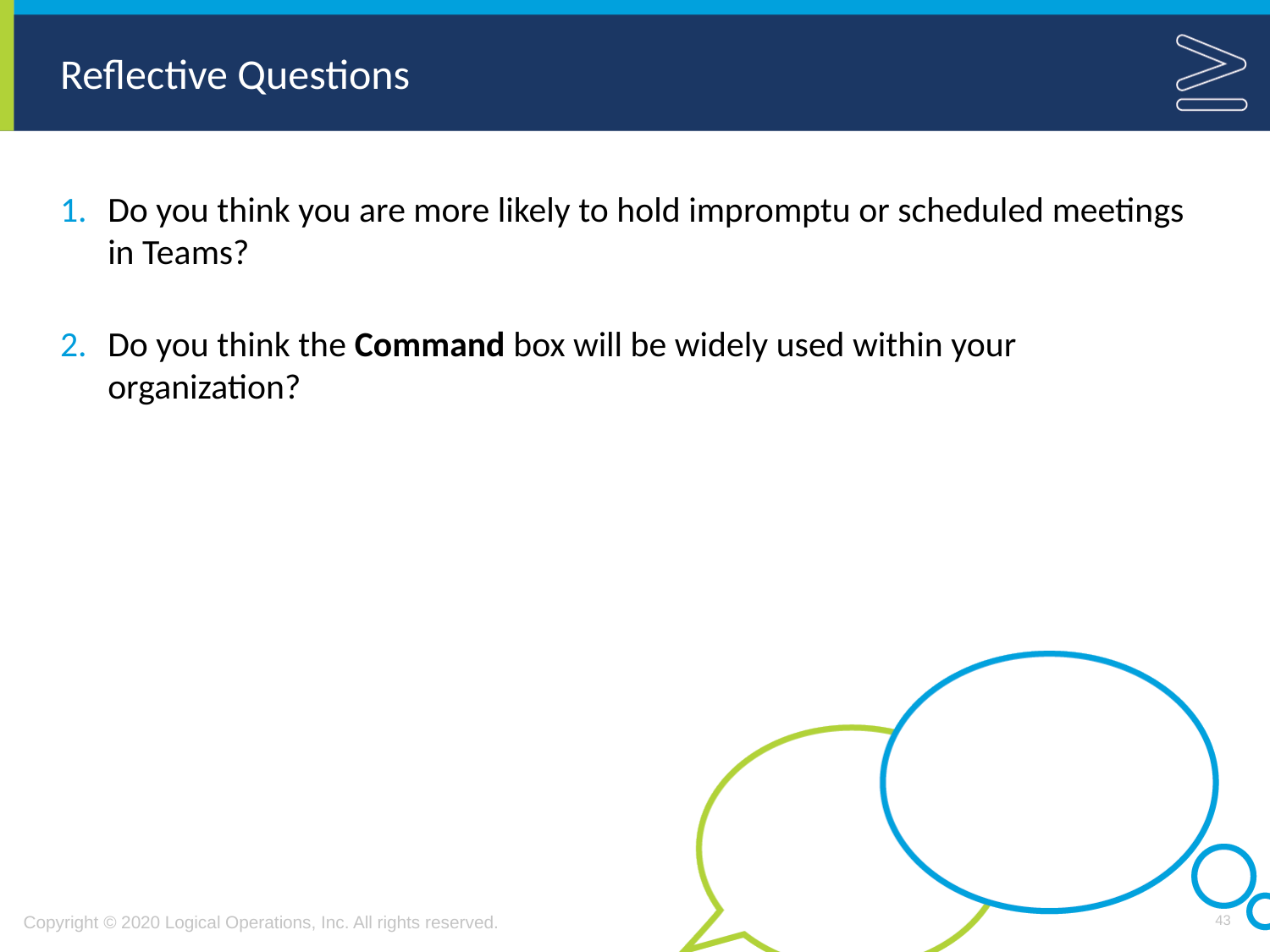

# Reflective Questions
Do you think you are more likely to hold impromptu or scheduled meetings in Teams?
Do you think the Command box will be widely used within your organization?
43